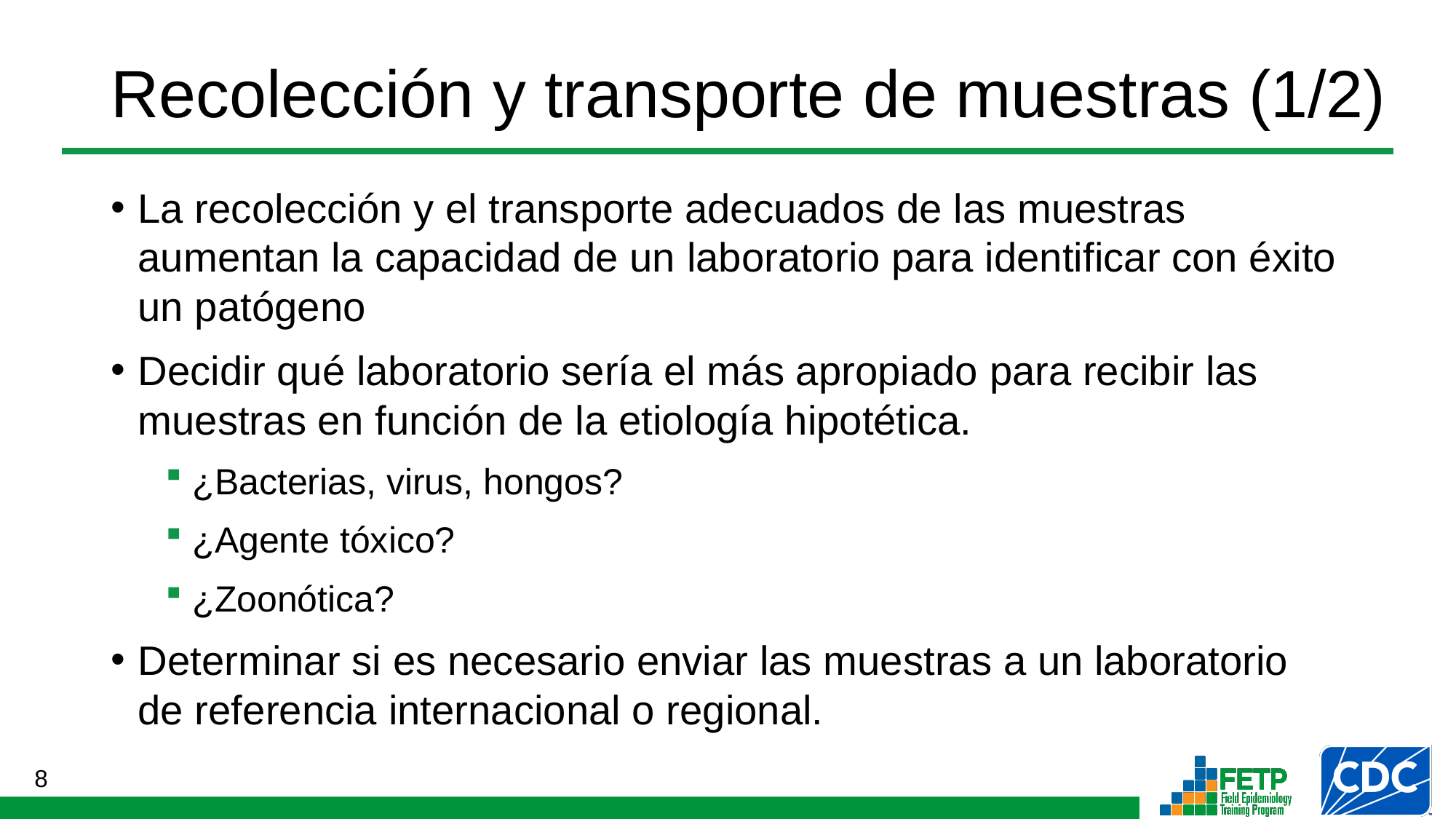

# Recolección y transporte de muestras (1/2)
La recolección y el transporte adecuados de las muestras aumentan la capacidad de un laboratorio para identificar con éxito un patógeno
Decidir qué laboratorio sería el más apropiado para recibir las muestras en función de la etiología hipotética.
¿Bacterias, virus, hongos?
¿Agente tóxico?
¿Zoonótica?
Determinar si es necesario enviar las muestras a un laboratorio de referencia internacional o regional.